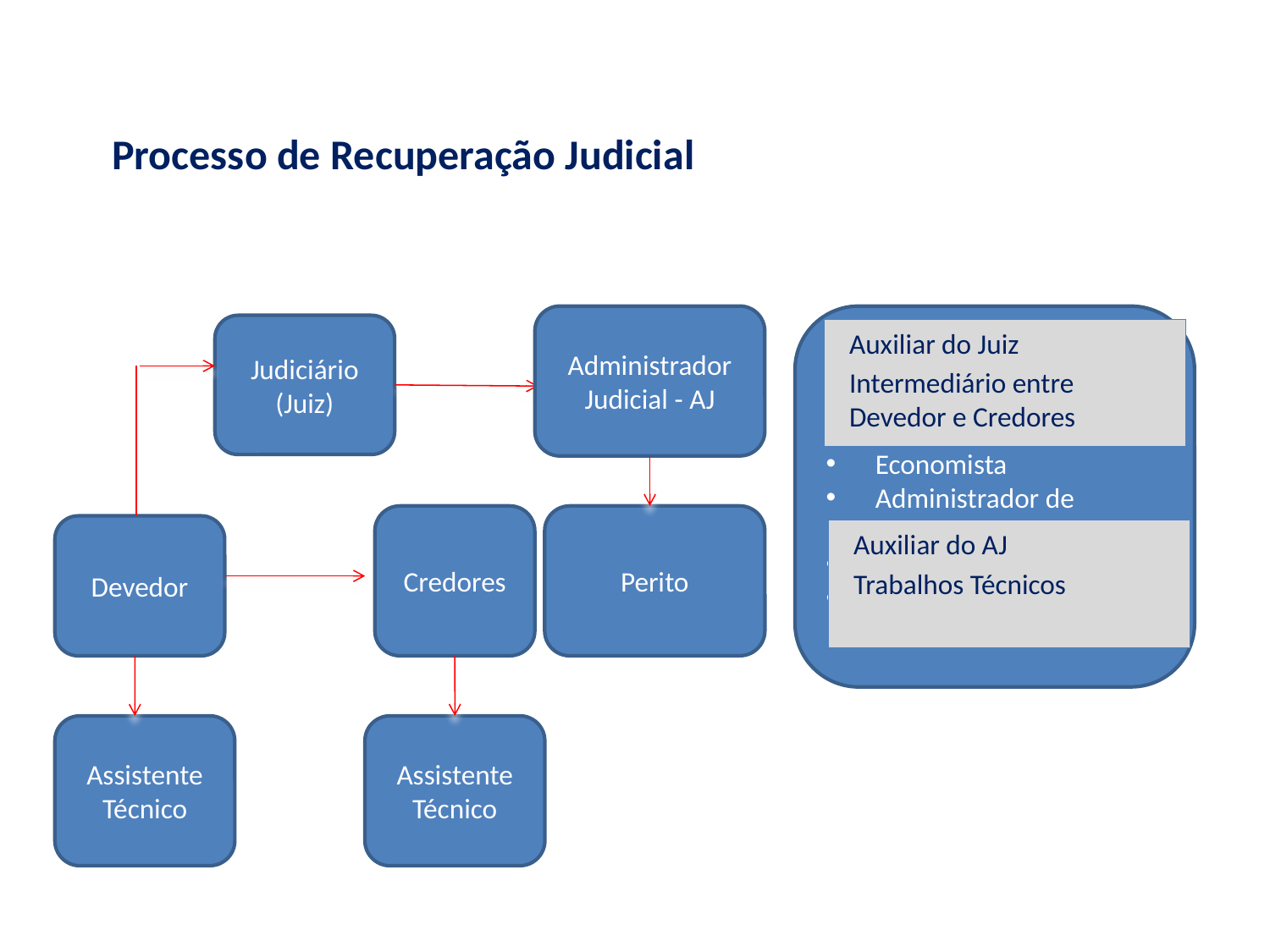

Processo de Recuperação Judicial
Administrador Judicial - AJ
Administrador Judicial
Preferencialmente:
Advogado
Economista
Administrador de Empresas
Contador, ou
Pessoa Jurídica Especializada
Judiciário (Juiz)
Auxiliar do Juiz
Intermediário entre Devedor e Credores
Credores
Perito
Devedor
Auxiliar do AJ
Trabalhos Técnicos
Assistente Técnico
Assistente Técnico